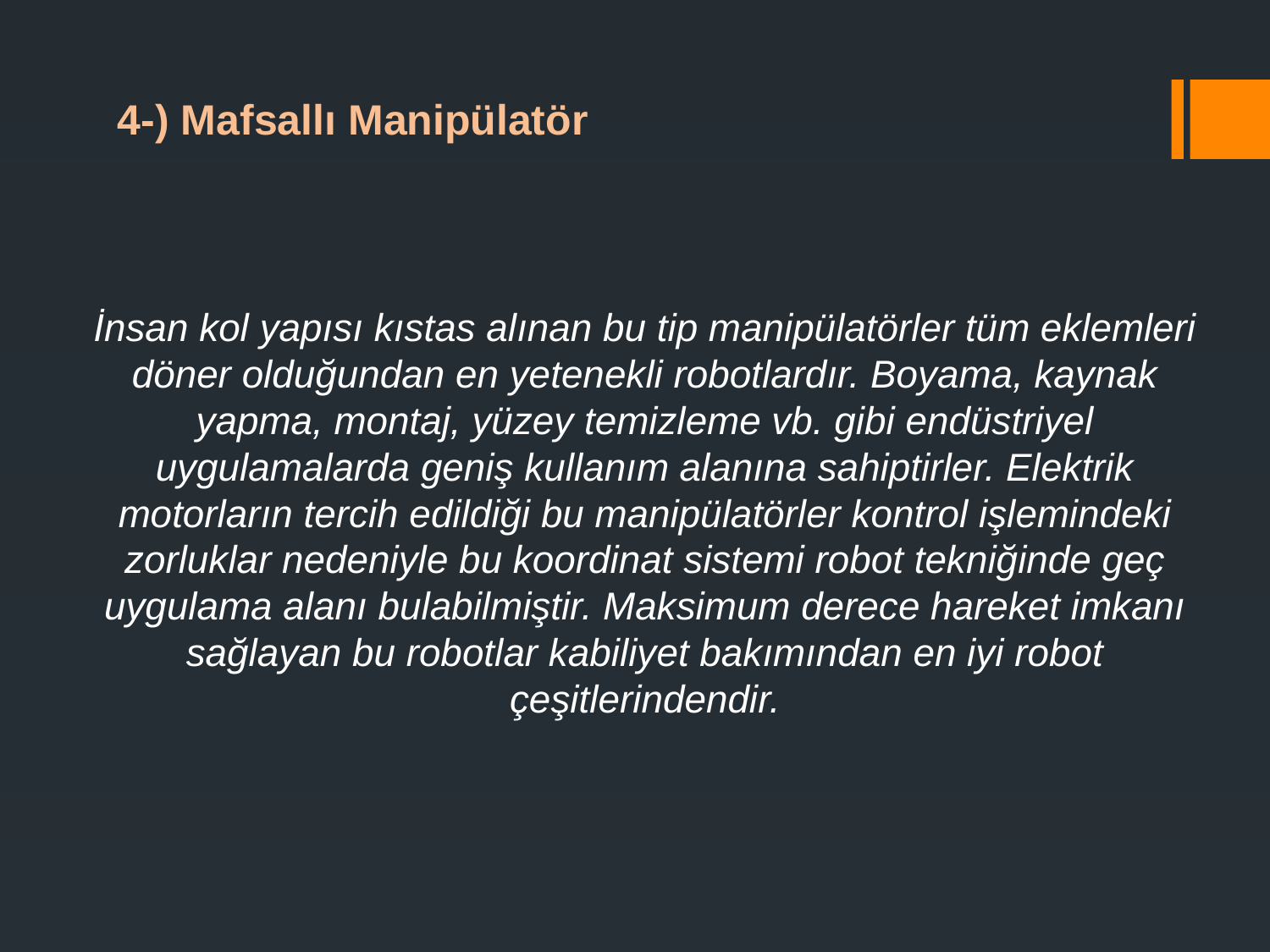

4-) Mafsallı Manipülatör
İnsan kol yapısı kıstas alınan bu tip manipülatörler tüm eklemleri döner olduğundan en yetenekli robotlardır. Boyama, kaynak yapma, montaj, yüzey temizleme vb. gibi endüstriyel uygulamalarda geniş kullanım alanına sahiptirler. Elektrik motorların tercih edildiği bu manipülatörler kontrol işlemindeki zorluklar nedeniyle bu koordinat sistemi robot tekniğinde geç uygulama alanı bulabilmiştir. Maksimum derece hareket imkanı sağlayan bu robotlar kabiliyet bakımından en iyi robot çeşitlerindendir.